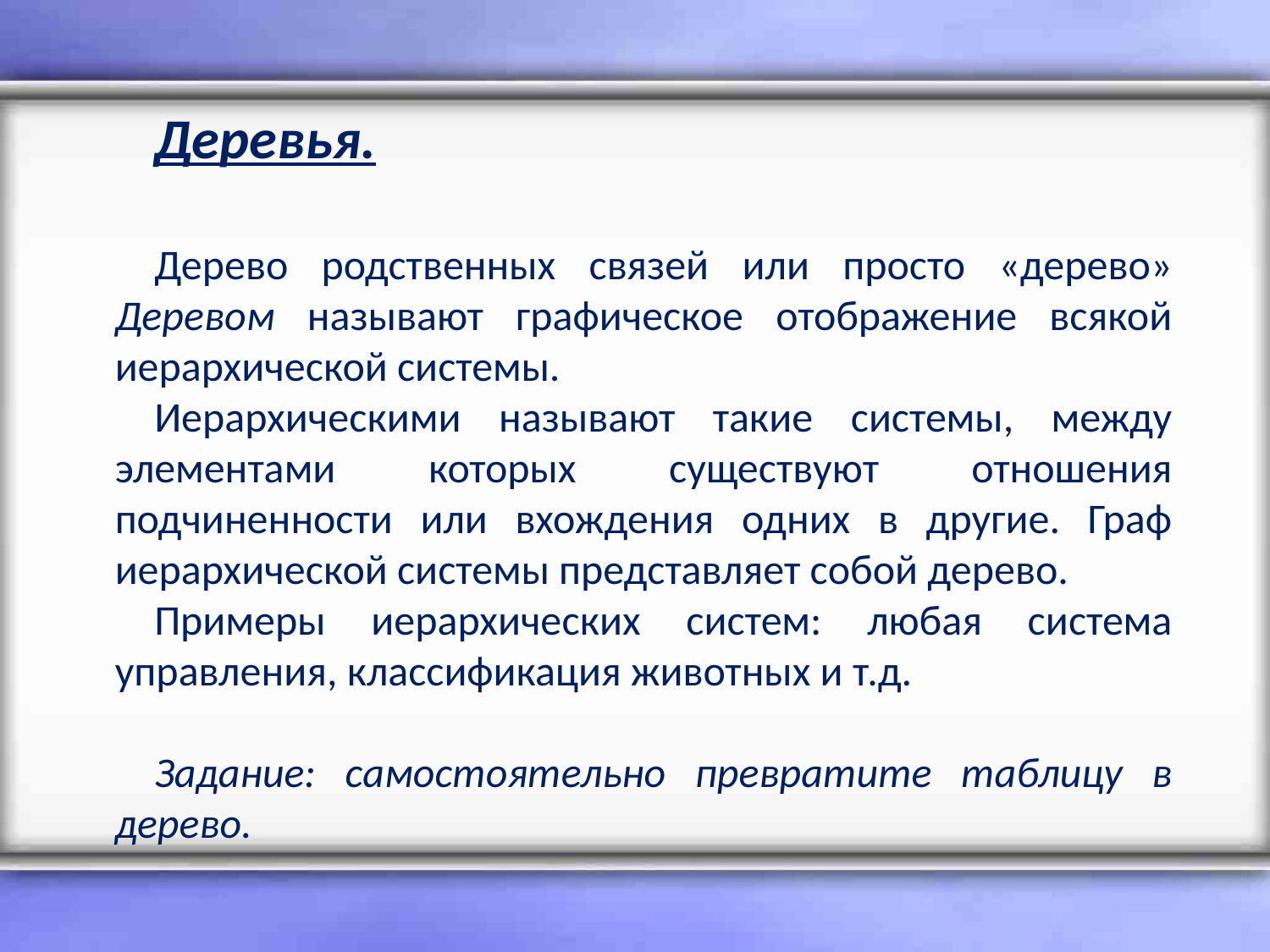

Деревья.

Дерево родственных связей или просто «дерево» Деревом называют графическое отображение всякой иерархической системы.
Иерархическими называют такие системы, между элементами которых существуют отношения подчиненности или вхождения одних в другие. Граф иерархической системы представляет собой дерево.
Примеры иерархических систем: любая система управления, классификация животных и т.д.

Задание: самостоятельно превратите таблицу в дерево.